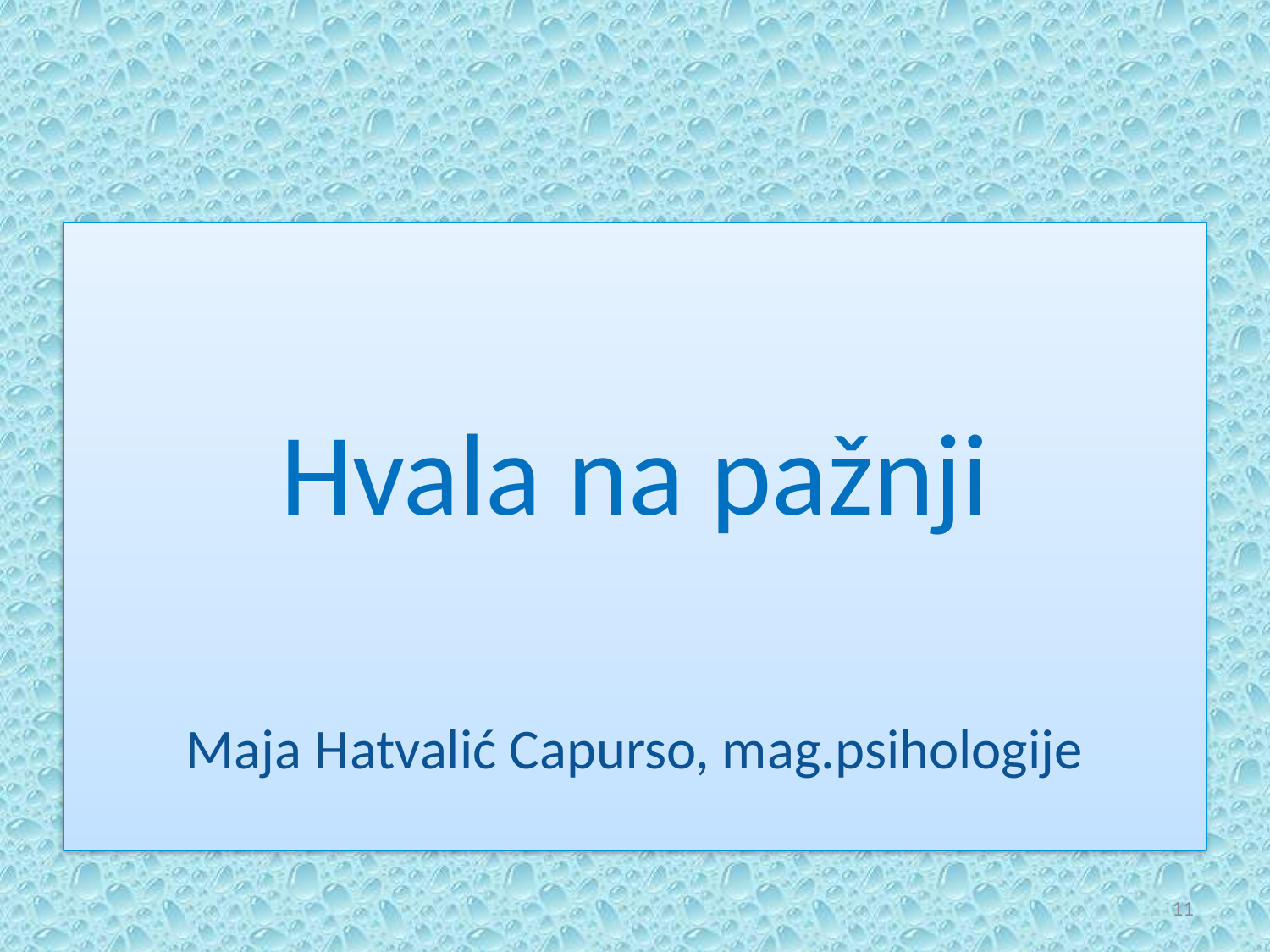

Hvala na pažnji

Maja Hatvalić Capurso, mag.psihologije
11